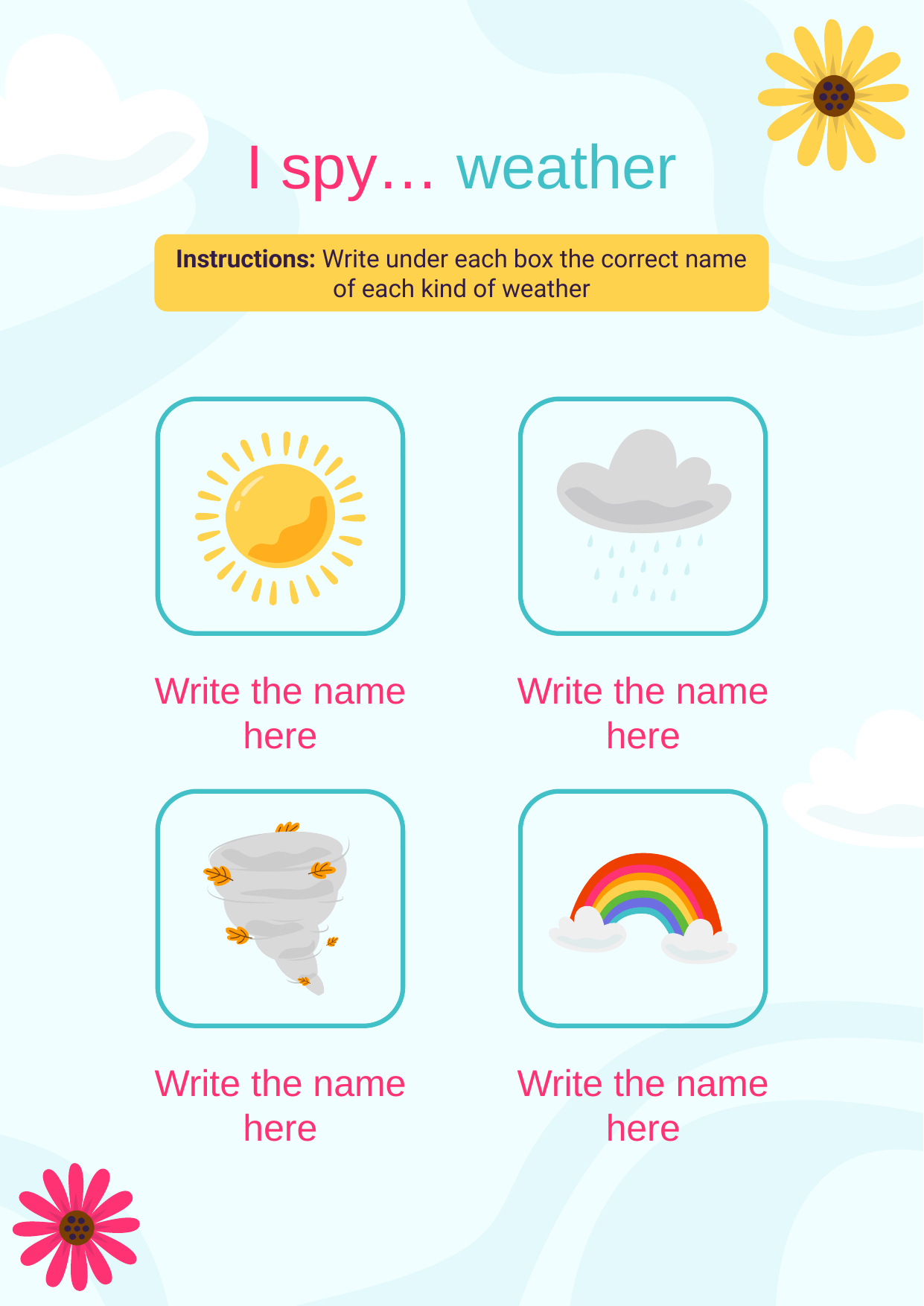

# I spy… weather
Instructions: Write under each box the correct name of each kind of weather

Write the name here
Write the name here

Write the name here
Write the name here